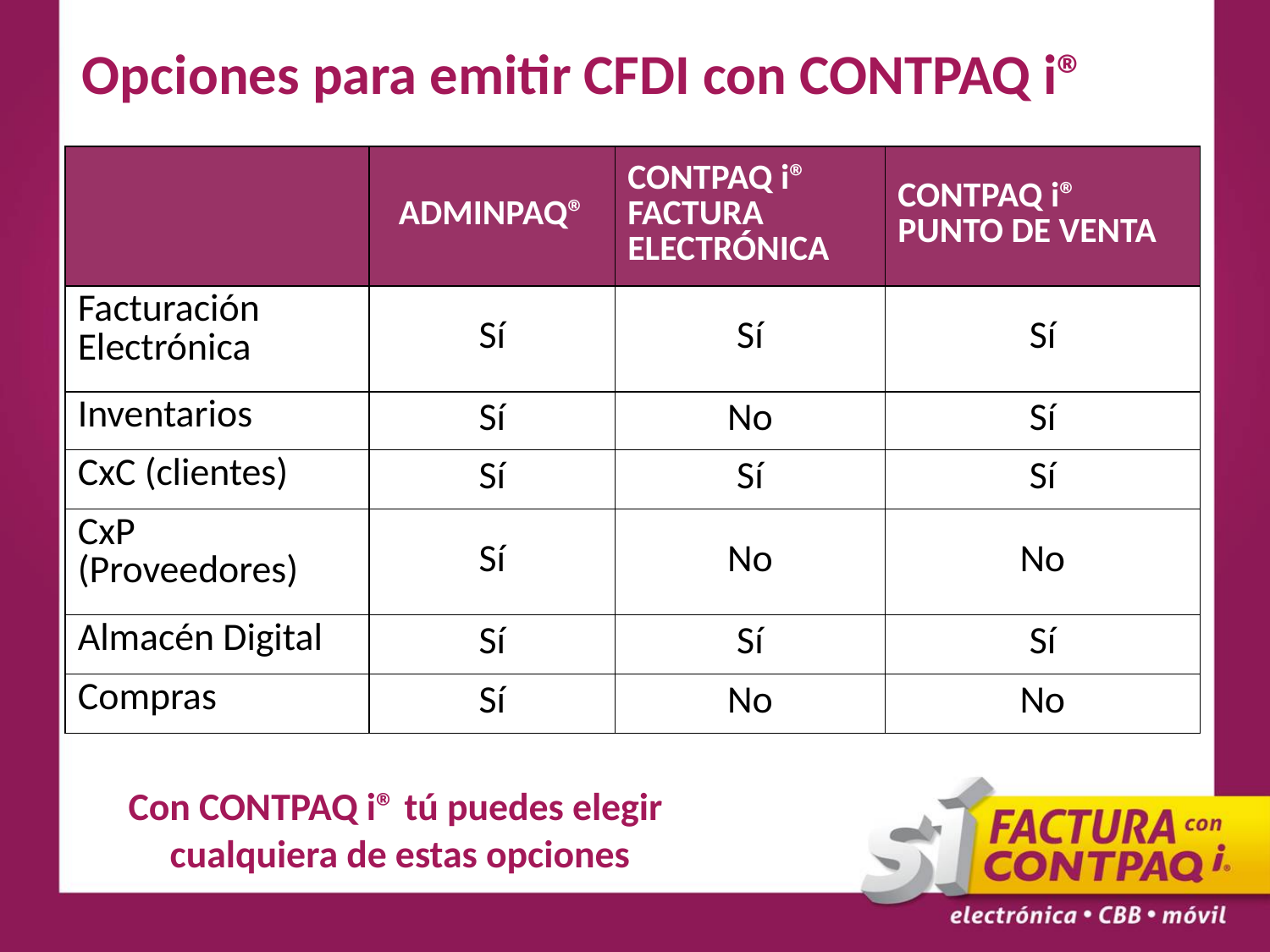

Opciones para emitir CFDI con CONTPAQ i®
|  | ADMINPAQ® | CONTPAQ i® FACTURA ELECTRÓNICA | CONTPAQ i® PUNTO DE VENTA |
| --- | --- | --- | --- |
| Facturación Electrónica | Sí | Sí | Sí |
| Inventarios | Sí | No | Sí |
| CxC (clientes) | Sí | Sí | Sí |
| CxP (Proveedores) | Sí | No | No |
| Almacén Digital | Sí | Sí | Sí |
| Compras | Sí | No | No |

Con CONTPAQ i® tú puedes elegir
cualquiera de estas opciones